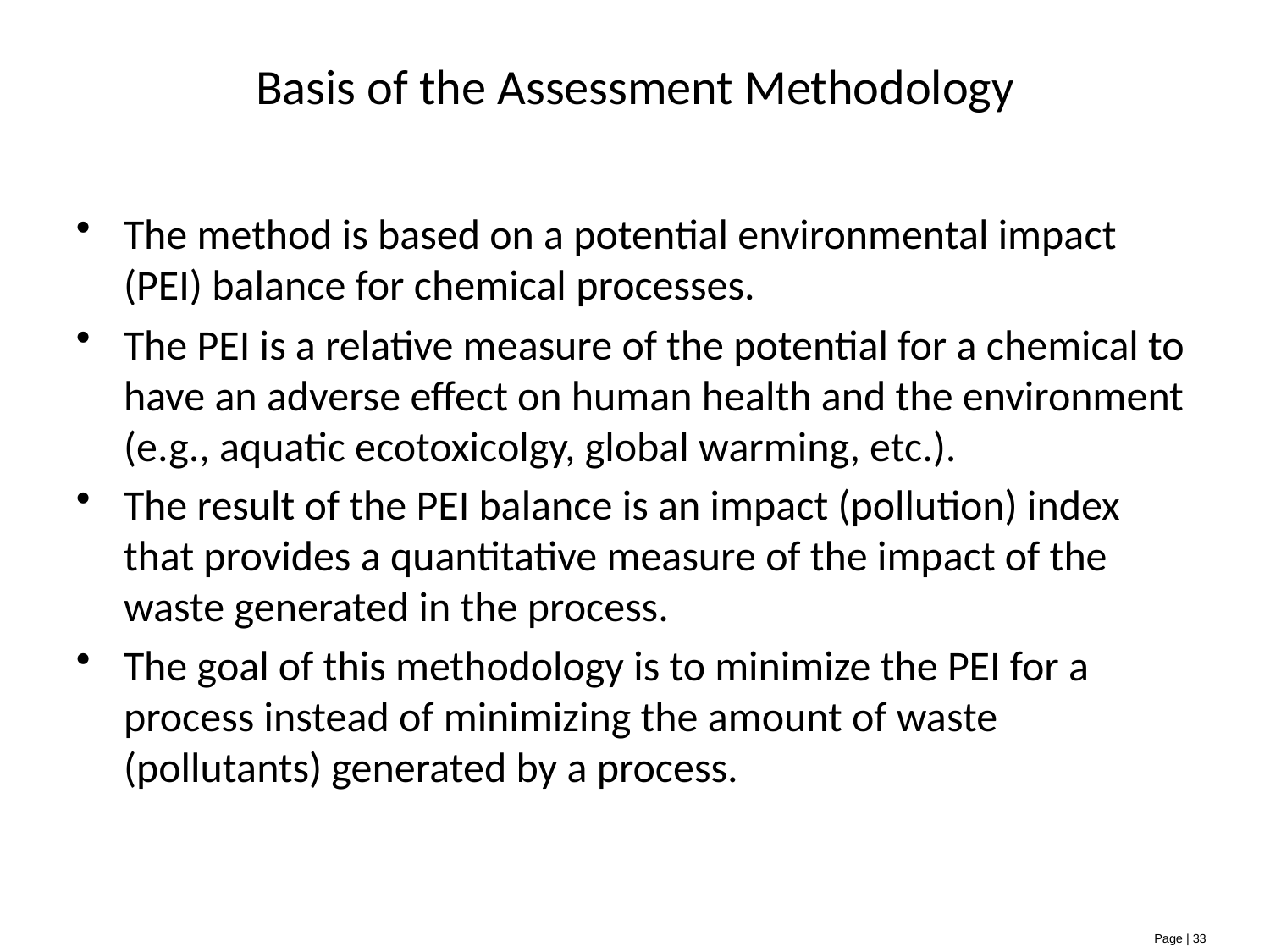

# Basis of the Assessment Methodology
The method is based on a potential environmental impact (PEI) balance for chemical processes.
The PEI is a relative measure of the potential for a chemical to have an adverse effect on human health and the environment (e.g., aquatic ecotoxicolgy, global warming, etc.).
The result of the PEI balance is an impact (pollution) index that provides a quantitative measure of the impact of the waste generated in the process.
The goal of this methodology is to minimize the PEI for a process instead of minimizing the amount of waste (pollutants) generated by a process.